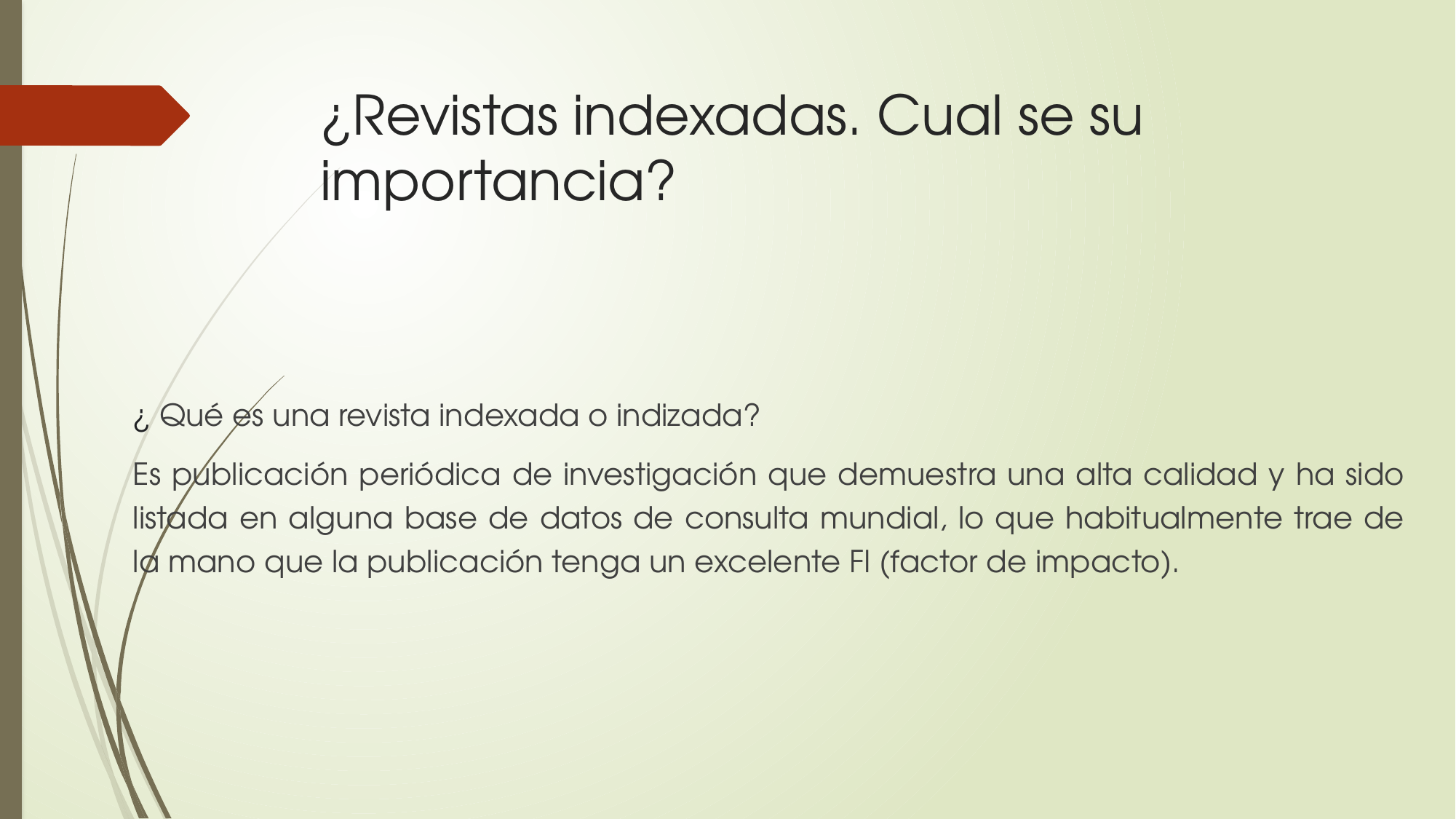

# ¿Revistas indexadas. Cual se su importancia?
¿ Qué es una revista indexada o indizada?
Es publicación periódica de investigación que demuestra una alta calidad y ha sido listada en alguna base de datos de consulta mundial, lo que habitualmente trae de la mano que la publicación tenga un excelente FI (factor de impacto).